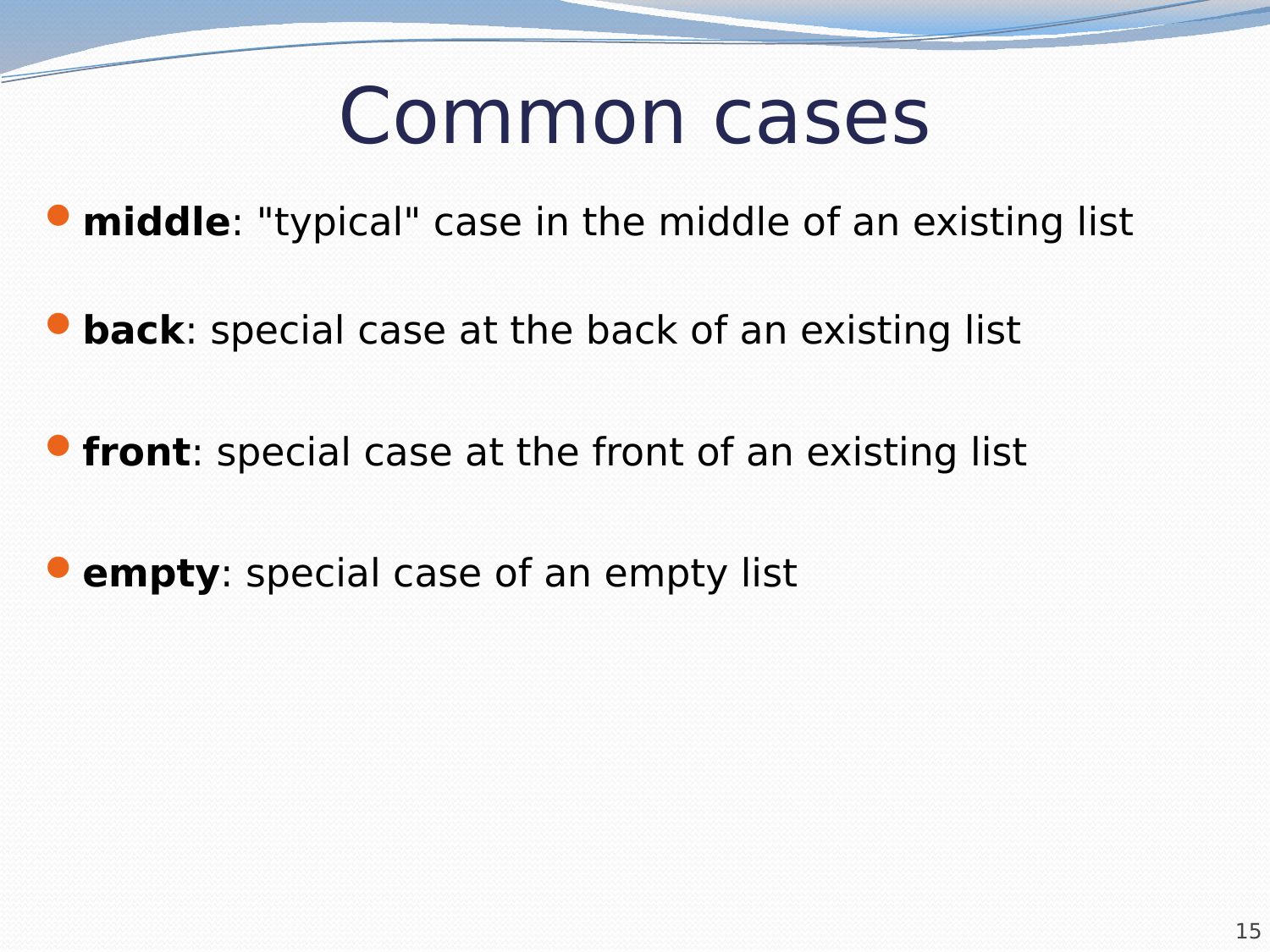

# Common cases
middle: "typical" case in the middle of an existing list

back: special case at the back of an existing list

front: special case at the front of an existing list

empty: special case of an empty list